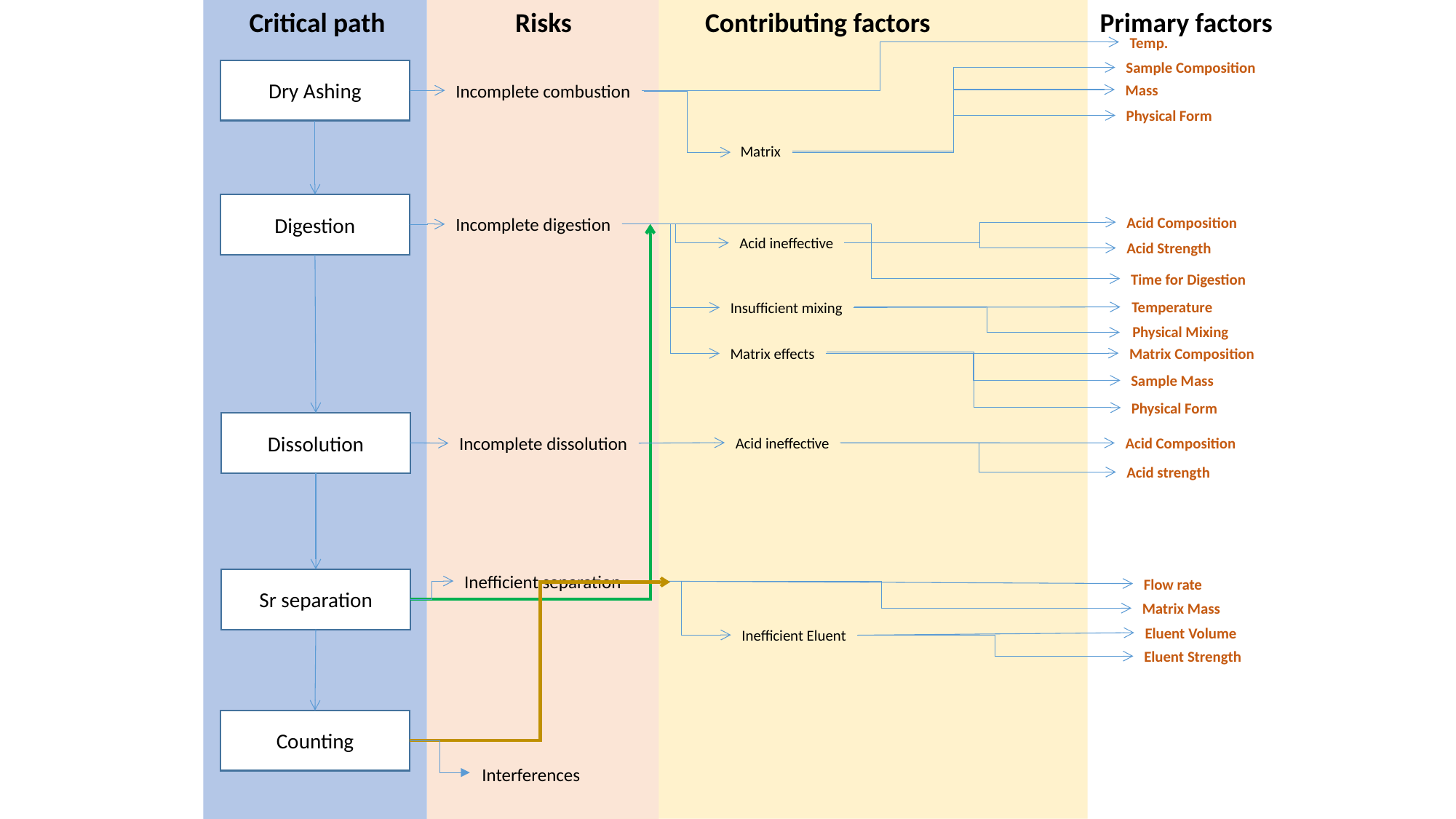

Critical path

Risks
Contributing factors
Primary factors

Temp.
Sample Composition
Dry Ashing
Incomplete combustion
Mass
Physical Form
Matrix
Digestion
Acid Composition
Incomplete digestion
Acid ineffective
Acid Strength
Time for Digestion
Temperature
Insufficient mixing
Physical Mixing
Matrix Composition
Matrix effects
Sample Mass
Physical Form
Dissolution
Incomplete dissolution
Acid ineffective
Acid Composition
Acid strength
Inefficient separation
Flow rate
Sr separation
Matrix Mass
Eluent Volume
Inefficient Eluent
Eluent Strength
Counting
Interferences